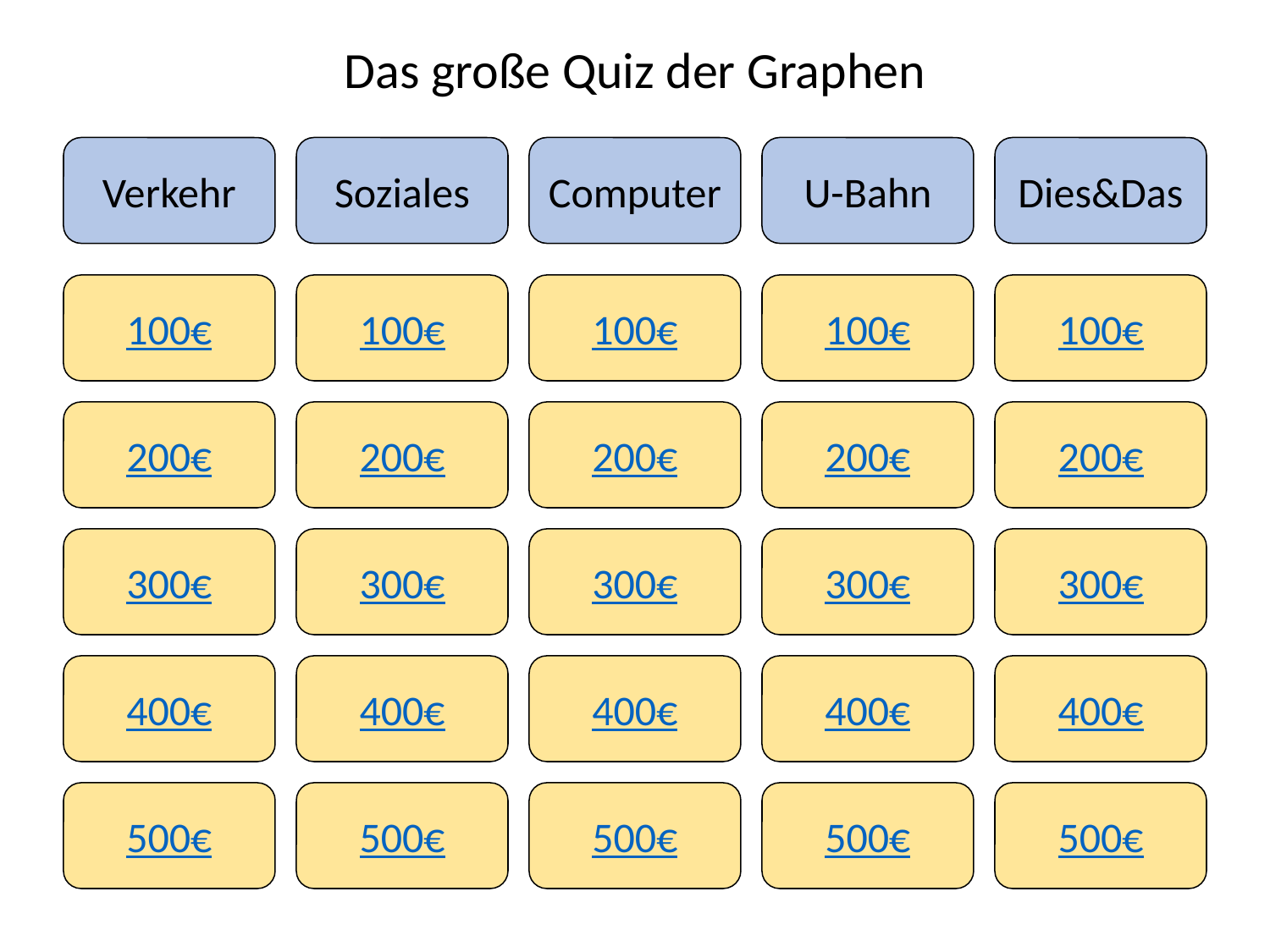

# Das große Quiz der Graphen
Verkehr
Soziales
Computer
U-Bahn
Dies&Das
100€
100€
100€
100€
100€
200€
200€
200€
200€
200€
300€
300€
300€
300€
300€
400€
400€
400€
400€
400€
500€
500€
500€
500€
500€